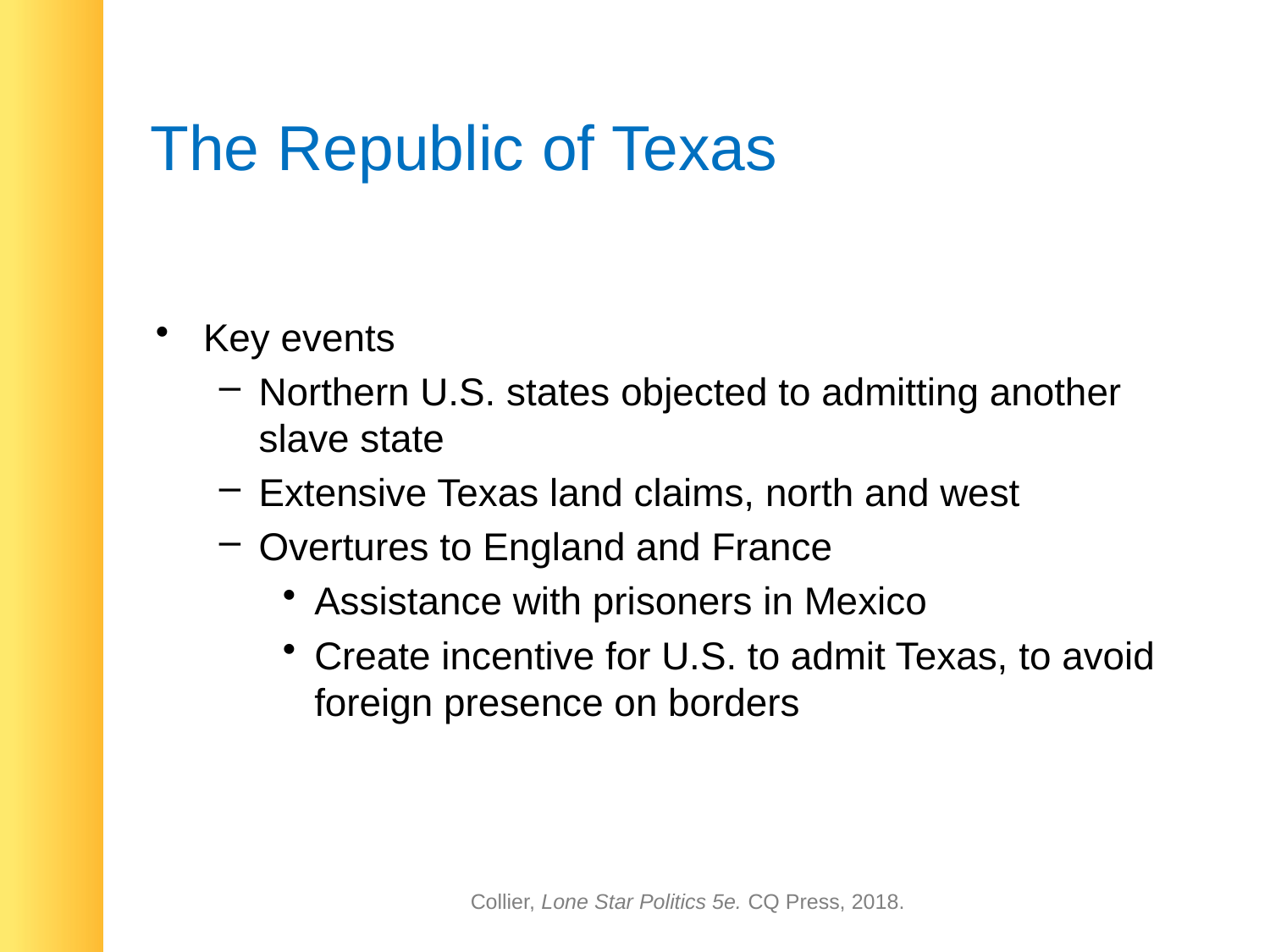

The Republic of Texas
Key events
Northern U.S. states objected to admitting another slave state
Extensive Texas land claims, north and west
Overtures to England and France
Assistance with prisoners in Mexico
Create incentive for U.S. to admit Texas, to avoid foreign presence on borders
Collier, Lone Star Politics 5e. CQ Press, 2018.